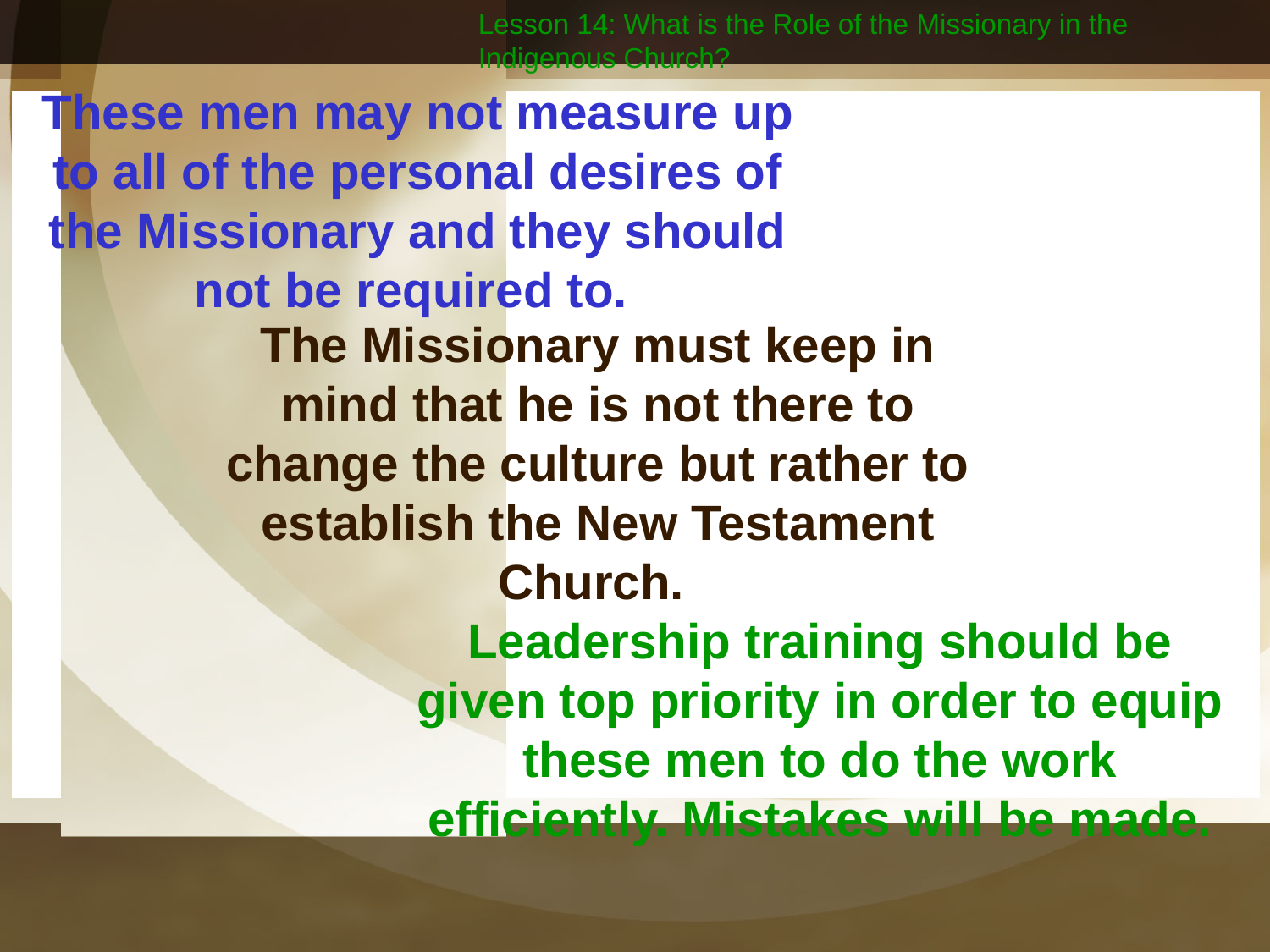

Lesson 14: What is the Role of the Missionary in the Indigenous Church?
These men may not measure up to all of the personal desires of the Missionary and they should not be required to.
The Missionary must keep in mind that he is not there to change the culture but rather to establish the New Testament Church.
Leadership training should be given top priority in order to equip these men to do the work efficiently. Mistakes will be made.